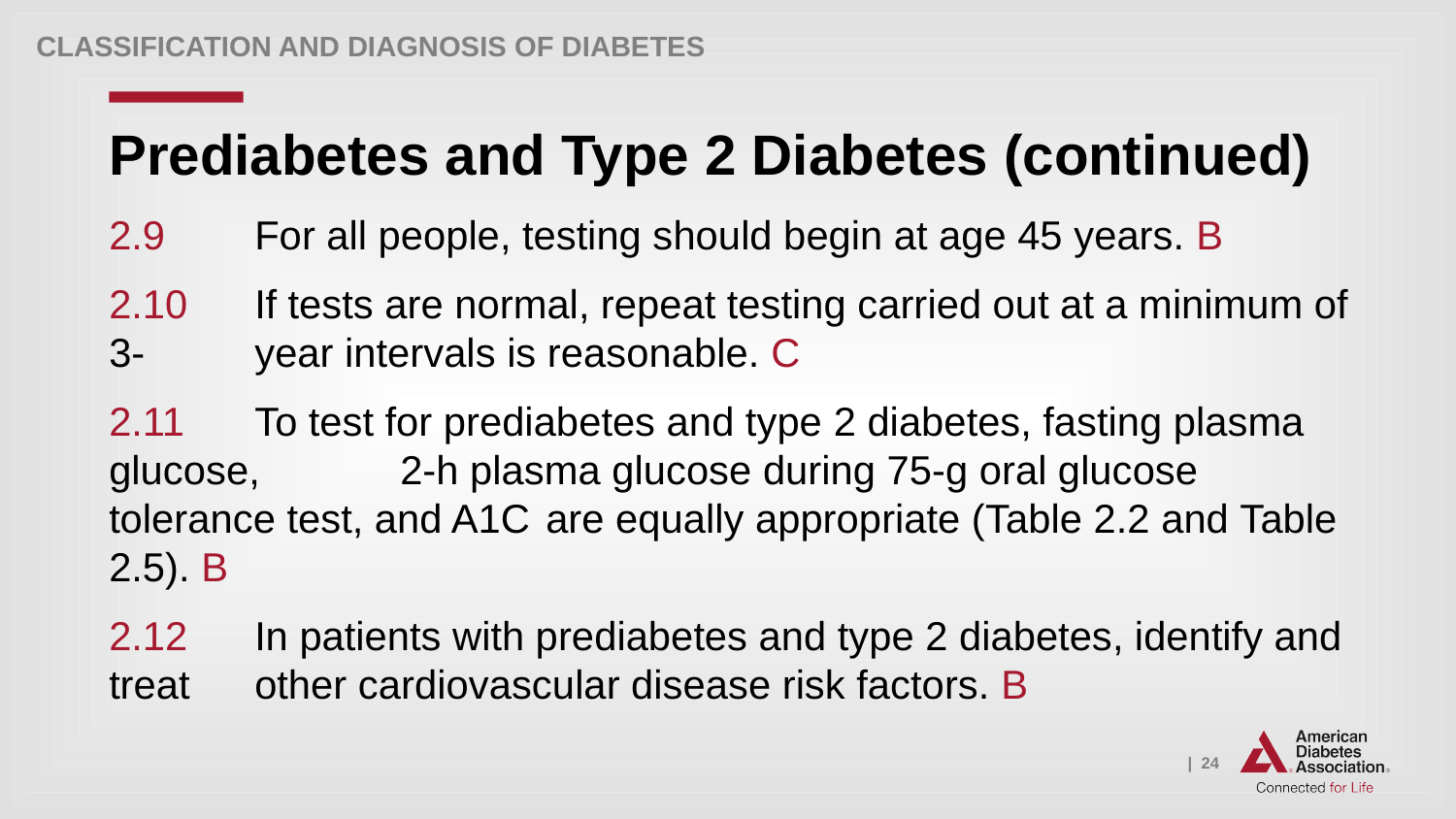

Classification and Diagnosis of Diabetes
# Prediabetes and Type 2 Diabetes (continued)
2.9 	For all people, testing should begin at age 45 years. B
2.10 	If tests are normal, repeat testing carried out at a minimum of 3-	year intervals is reasonable. C
2.11 	To test for prediabetes and type 2 diabetes, fasting plasma glucose, 	2-h plasma glucose during 75-g oral glucose tolerance test, and A1C 	are equally appropriate (Table 2.2 and Table 2.5). B
2.12 	In patients with prediabetes and type 2 diabetes, identify and treat	other cardiovascular disease risk factors. B